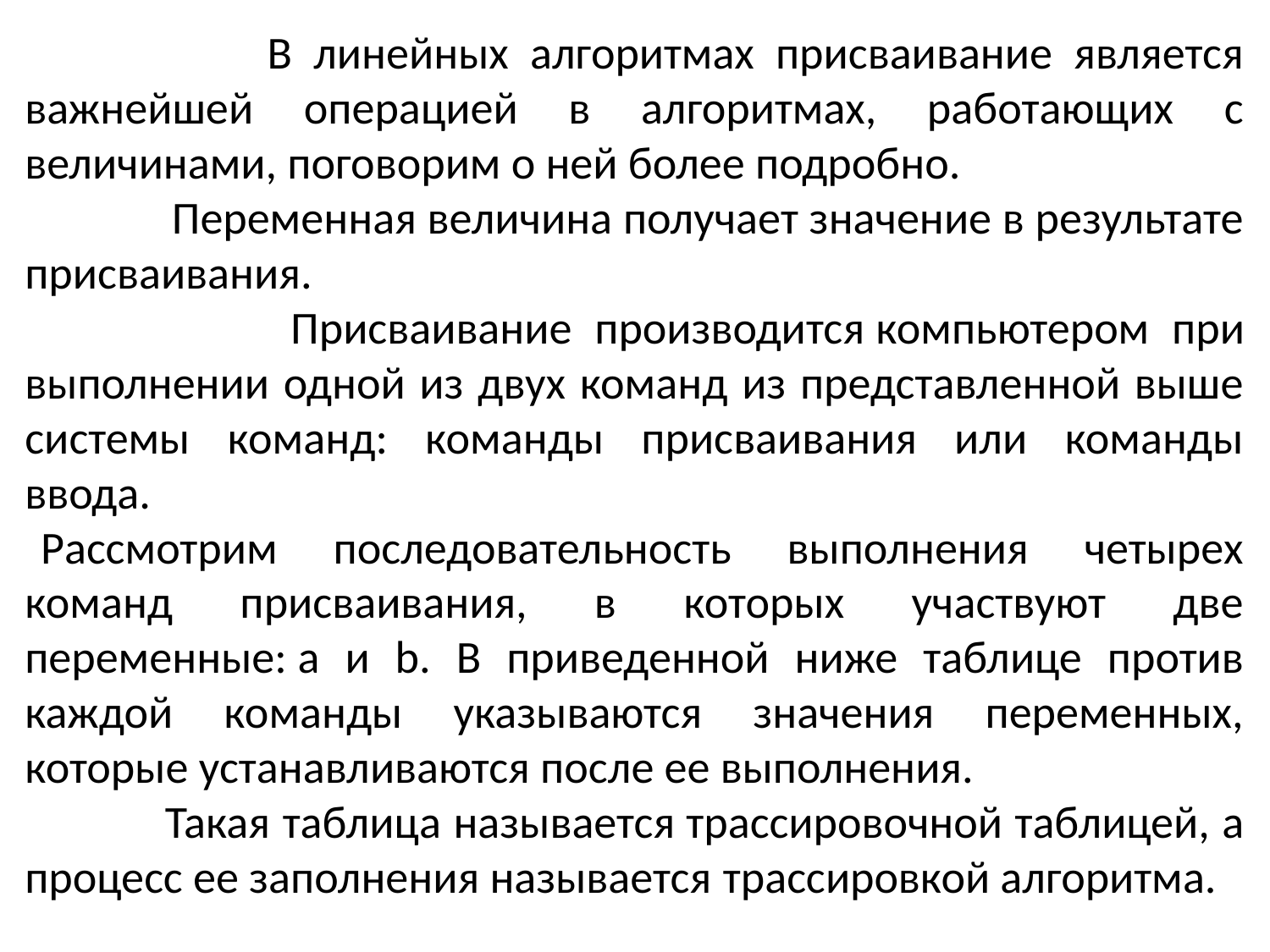

В линейных алгоритмах присваивание является важнейшей операцией в алгоритмах, работающих с величинами, поговорим о ней более подробно.
            Переменная величина получает значение в результате присваивания.
           Присваивание производится компьютером при выполнении одной из двух команд из представленной выше системы команд: команды присваивания или команды ввода.
Рассмотрим последовательность выполнения четырех команд присваивания, в которых участвуют две переменные: а и b. В приведенной ниже таблице против каждой команды указываются значения переменных, которые устанавливаются после ее выполнения.
          Такая таблица называется трассировочной таблицей, а процесс ее заполнения называется трассировкой алгоритма.